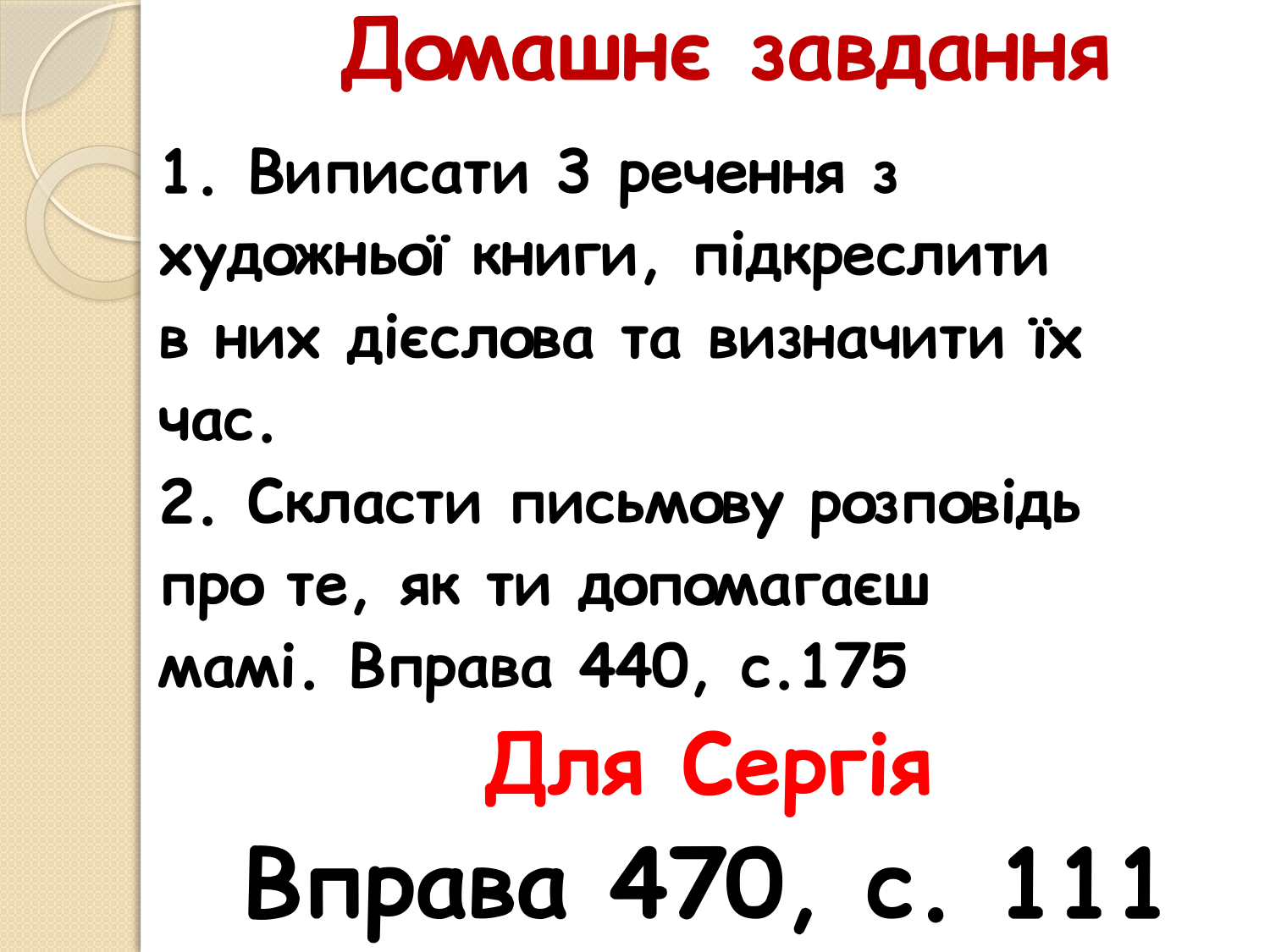

# Домашнє завдання
1. Виписати 3 речення з
художньої книги, підкреслити
в них дієслова та визначити їх
час.
2. Скласти письмову розповідь
про те, як ти допомагаєш
мамі. Вправа 440, с.175
Для Сергія
Вправа 470, с. 111